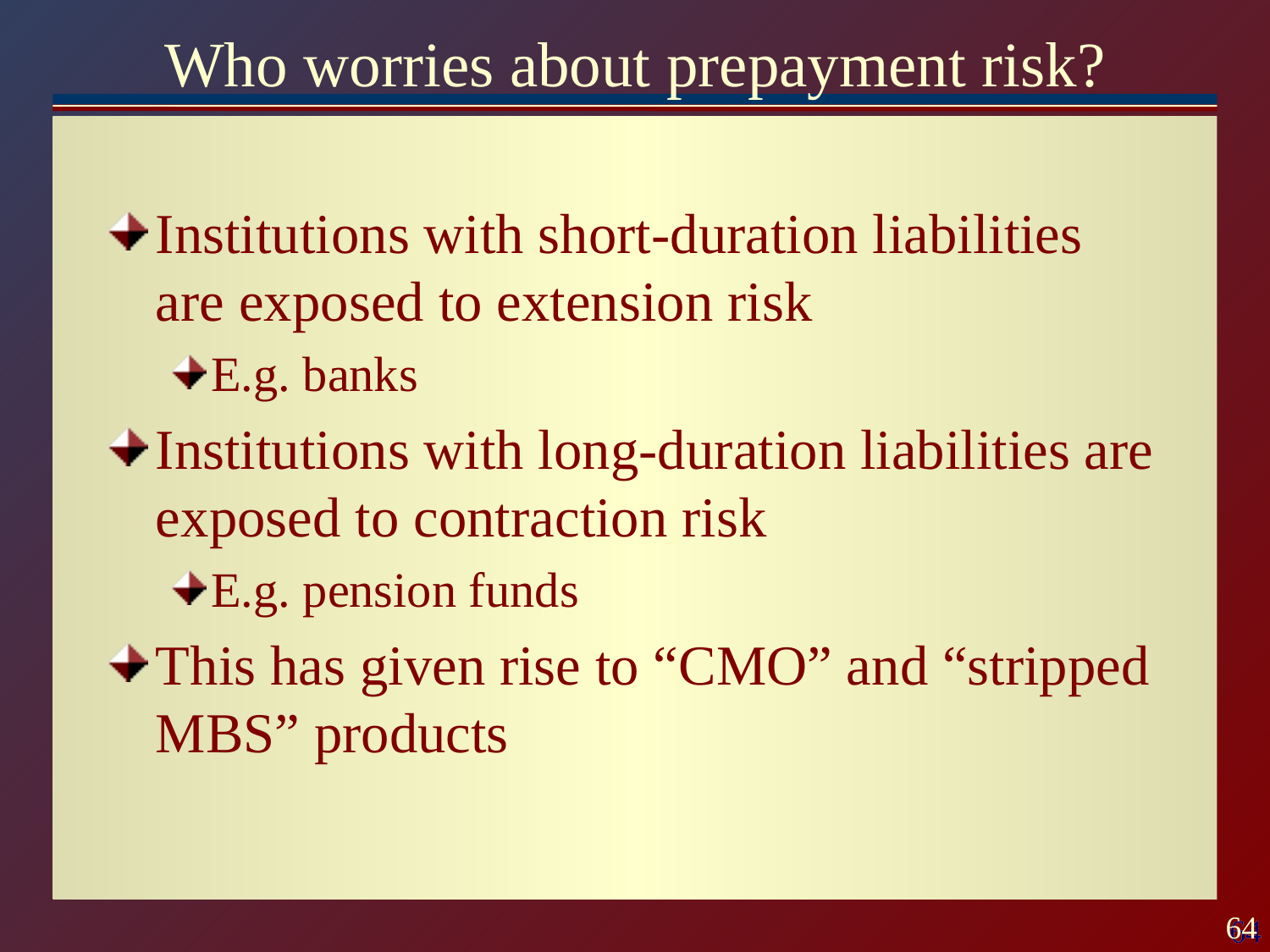

# Who worries about prepayment risk?
Institutions with short-duration liabilities are exposed to extension risk
E.g. banks
Institutions with long-duration liabilities are exposed to contraction risk
E.g. pension funds
This has given rise to “CMO” and “stripped MBS” products